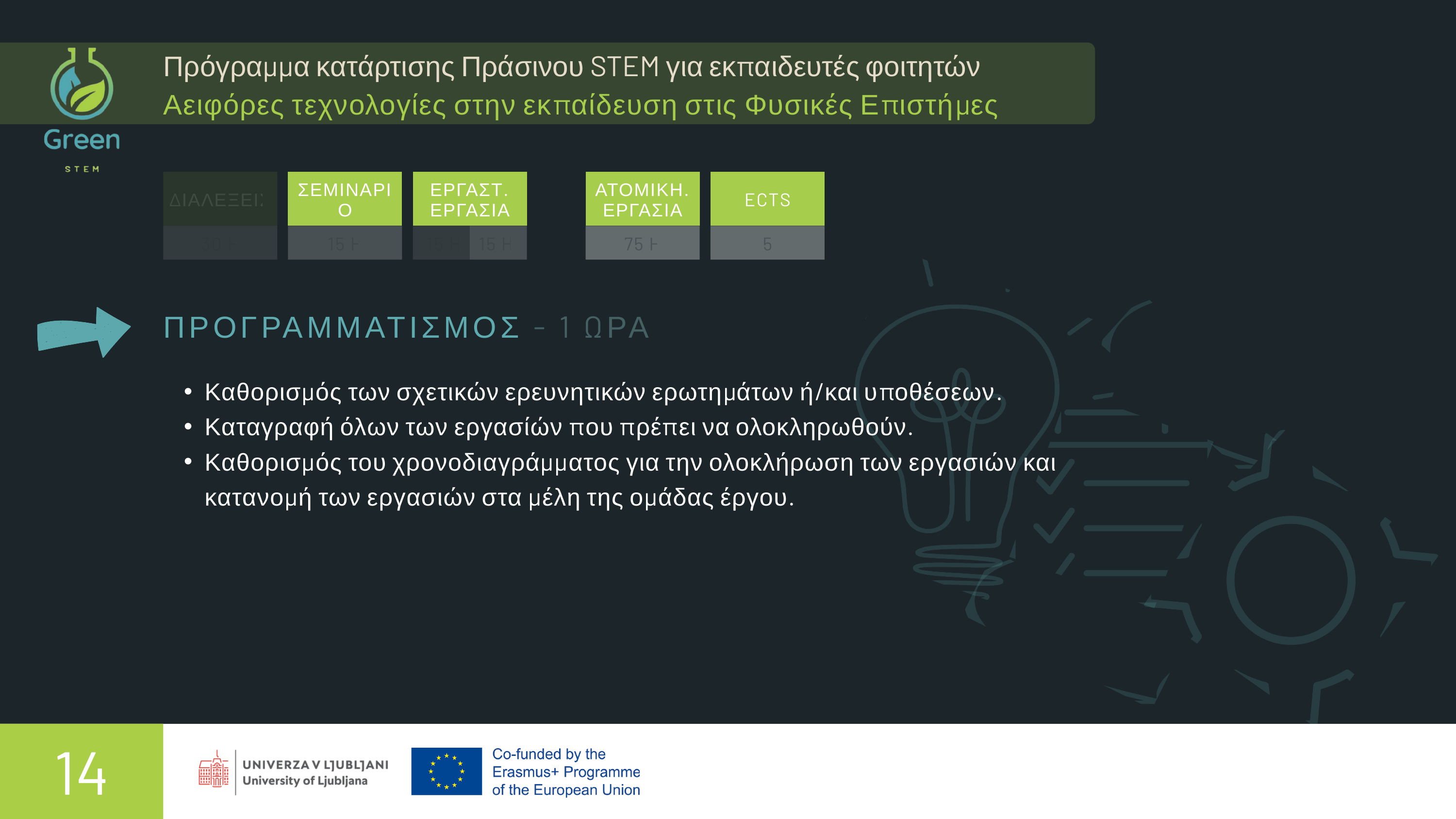

Πρόγραμμα κατάρτισης Πράσινου STEM για εκπαιδευτές φοιτητών
Αειφόρες τεχνολογίες στην εκπαίδευση στις Φυσικές Επιστήμες

ΔΙΑΛΕΞΕΙΣ

ΣΕΜΙΝΑΡΙΟ

ΕΡΓΑΣΤ. ΕΡΓΑΣΙΑ

ΑΤΟΜΙΚΗ. ΕΡΓΑΣΙΑ

ECTS

30 H

15 H

15 H

15 H

75 H

5
ΠΡΟΓΡΑΜΜΑΤΙΣΜΟΣ - 1 ΩΡΑ

Καθορισμός των σχετικών ερευνητικών ερωτημάτων ή/και υποθέσεων.
Καταγραφή όλων των εργασίών που πρέπει να ολοκληρωθούν.
Καθορισμός του χρονοδιαγράμματος για την ολοκλήρωση των εργασιών και κατανομή των εργασιών στα μέλη της ομάδας έργου.

14

Παρουσιάζεται από την Rachelle Beaudry